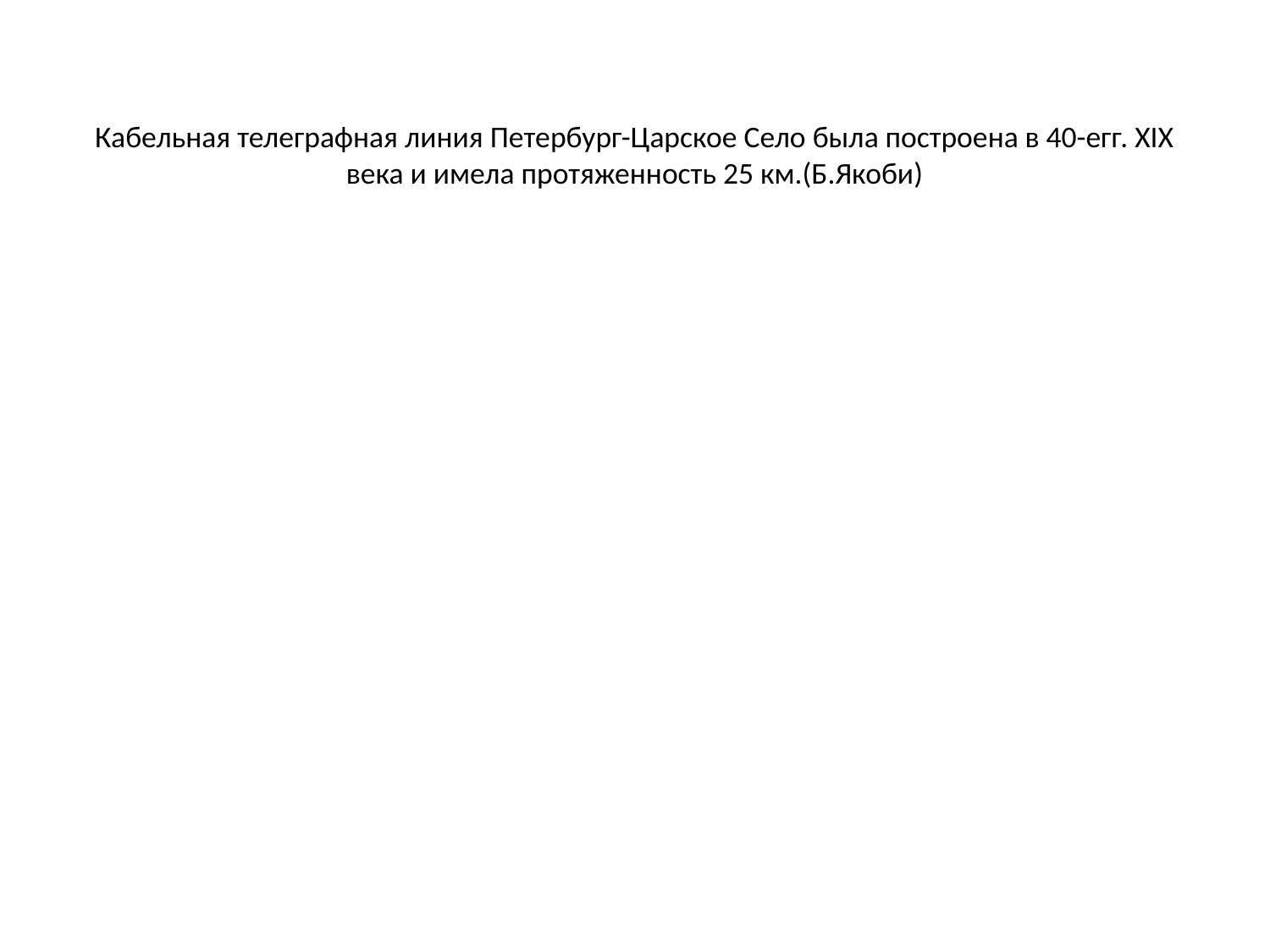

# Кабельная телеграфная линия Петербург-Царское Село была построена в 40-егг. XIX века и имела протяженность 25 км.(Б.Якоби)